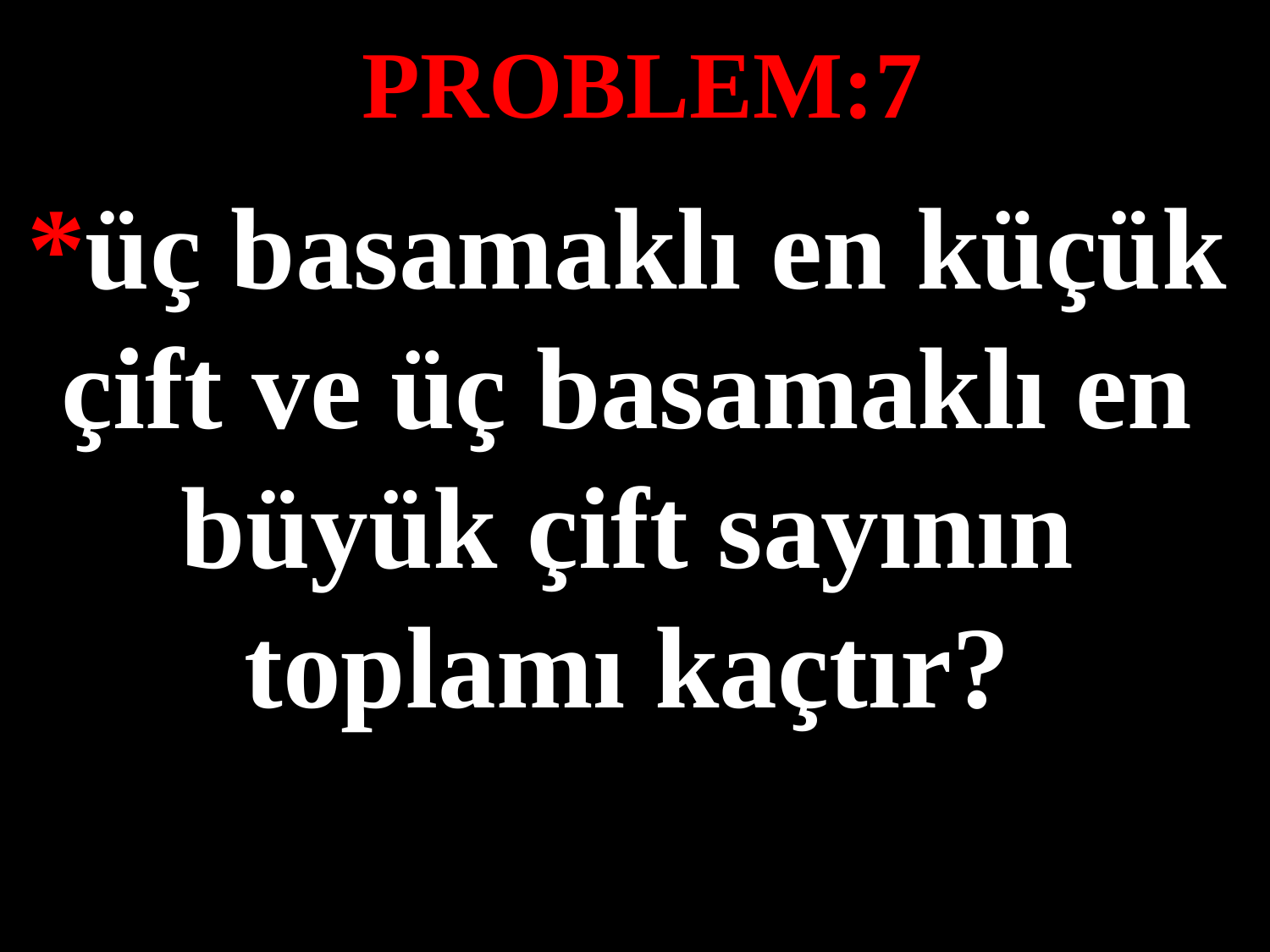

PROBLEM:7
*üç basamaklı en küçük çift ve üç basamaklı en büyük çift sayının toplamı kaçtır?
#